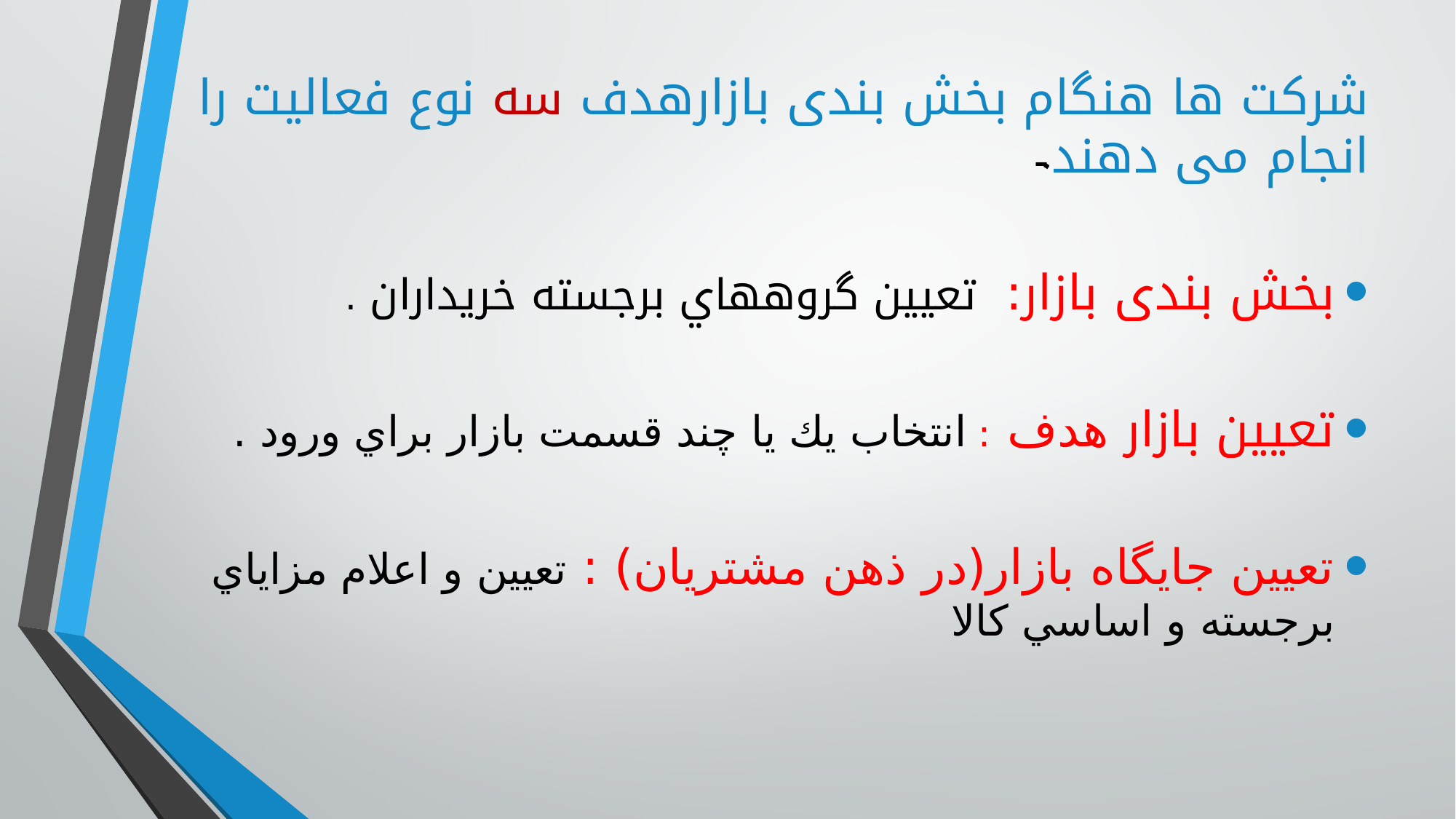

شرکت ها هنگام بخش بندی بازارهدف سه نوع فعالیت را انجام می دهند.

بخش بندی بازار:  تعيين گروههاي برجسته خريداران .

تعیین بازار هدف : انتخاب يك يا چند قسمت بازار براي ورود .

تعیین جایگاه بازار(در ذهن مشتریان) : تعيين و اعلام مزاياي برجسته و اساسي كالا